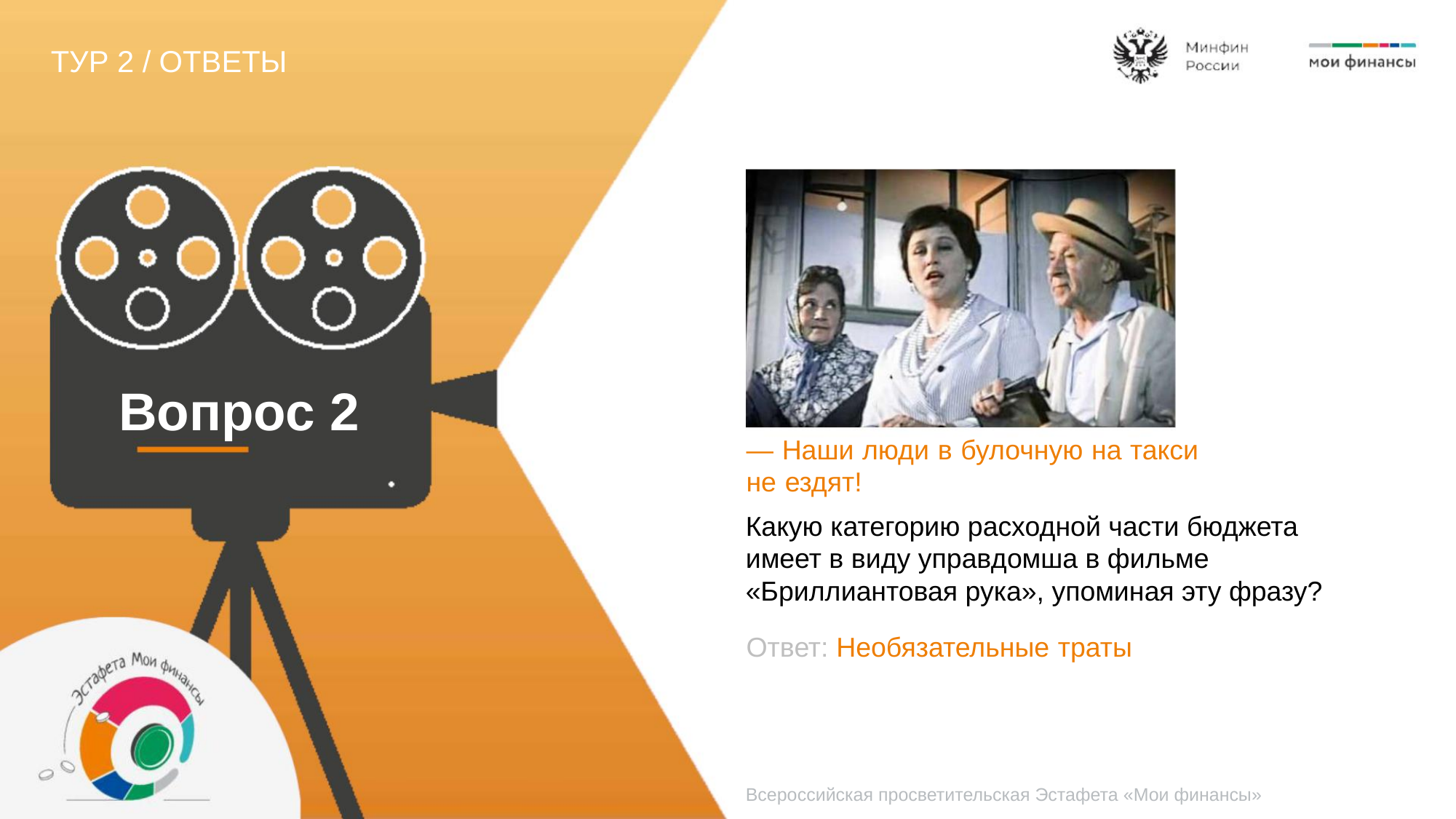

ТУР 2 / ОТВЕТЫ
Вопрос 2
— Наши люди в булочную на такси
не ездят!
Какую категорию расходной части бюджета
имеет в виду управдомша в фильме
«Бриллиантовая рука», упоминая эту фразу?
Ответ: Необязательные траты
Всероссийская просветительская Эстафета «Мои финансы»